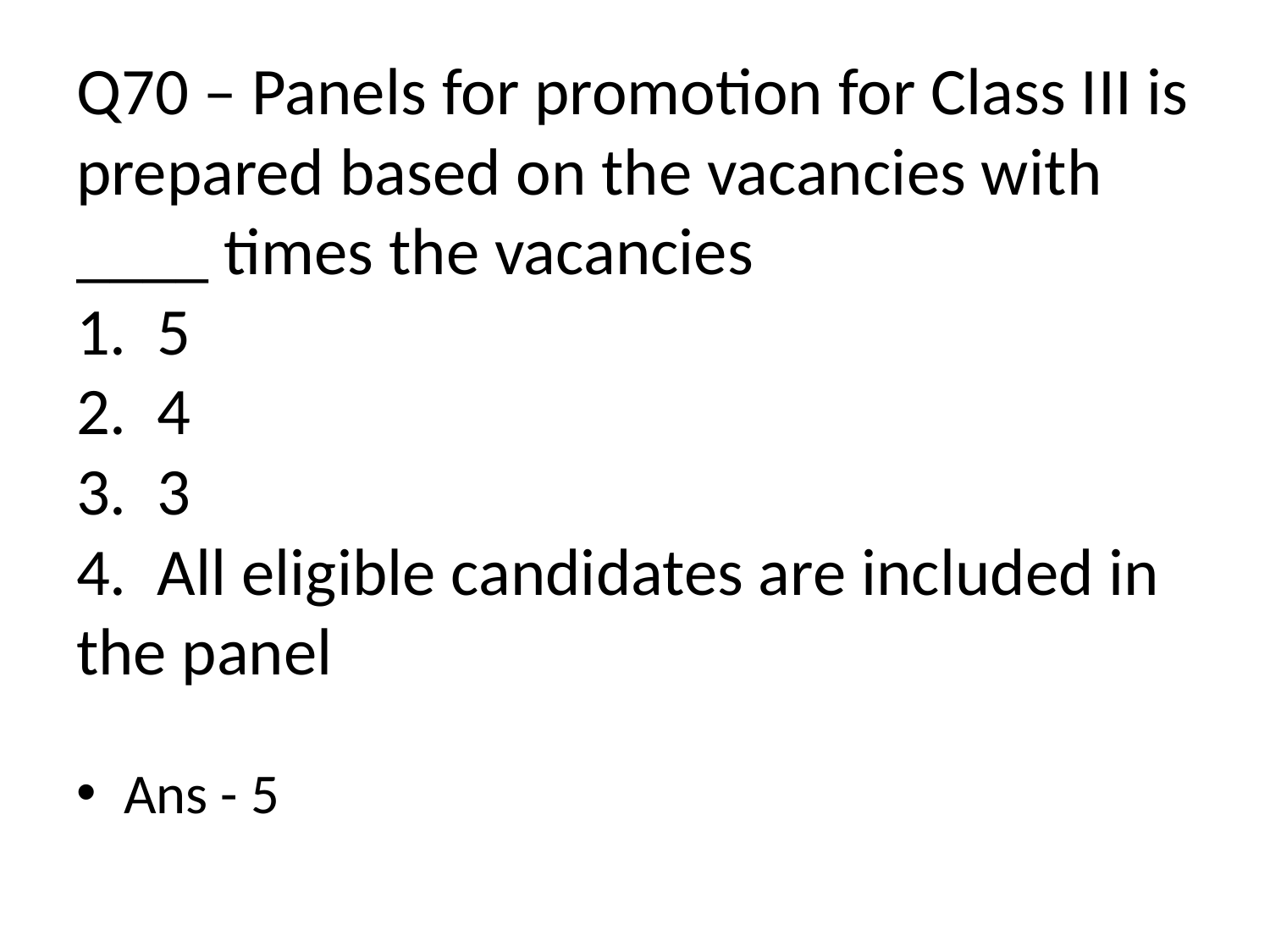

# Q70 – Panels for promotion for Class III is prepared based on the vacancies with ____ times the vacancies 1.  5 2.  4 3.  3 4.  All eligible candidates are included in the panel
Ans - 5